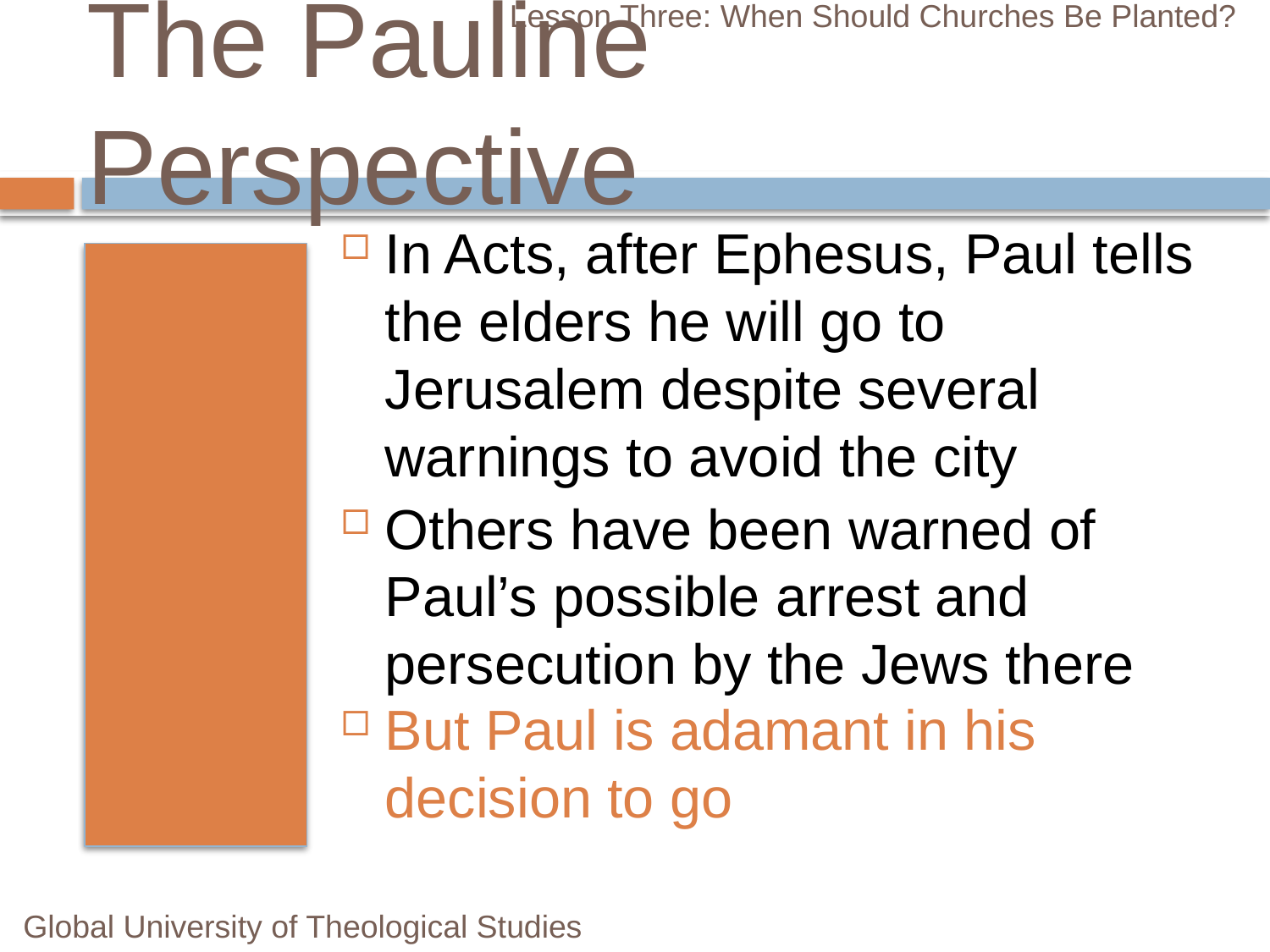

Lesson Three: When Should Churches Be Planted?
# The Pauline Perspective
In Acts, after Ephesus, Paul tells the elders he will go to Jerusalem despite several warnings to avoid the city

Others have been warned of Paul’s possible arrest and persecution by the Jews there
But Paul is adamant in his decision to go
Global University of Theological Studies